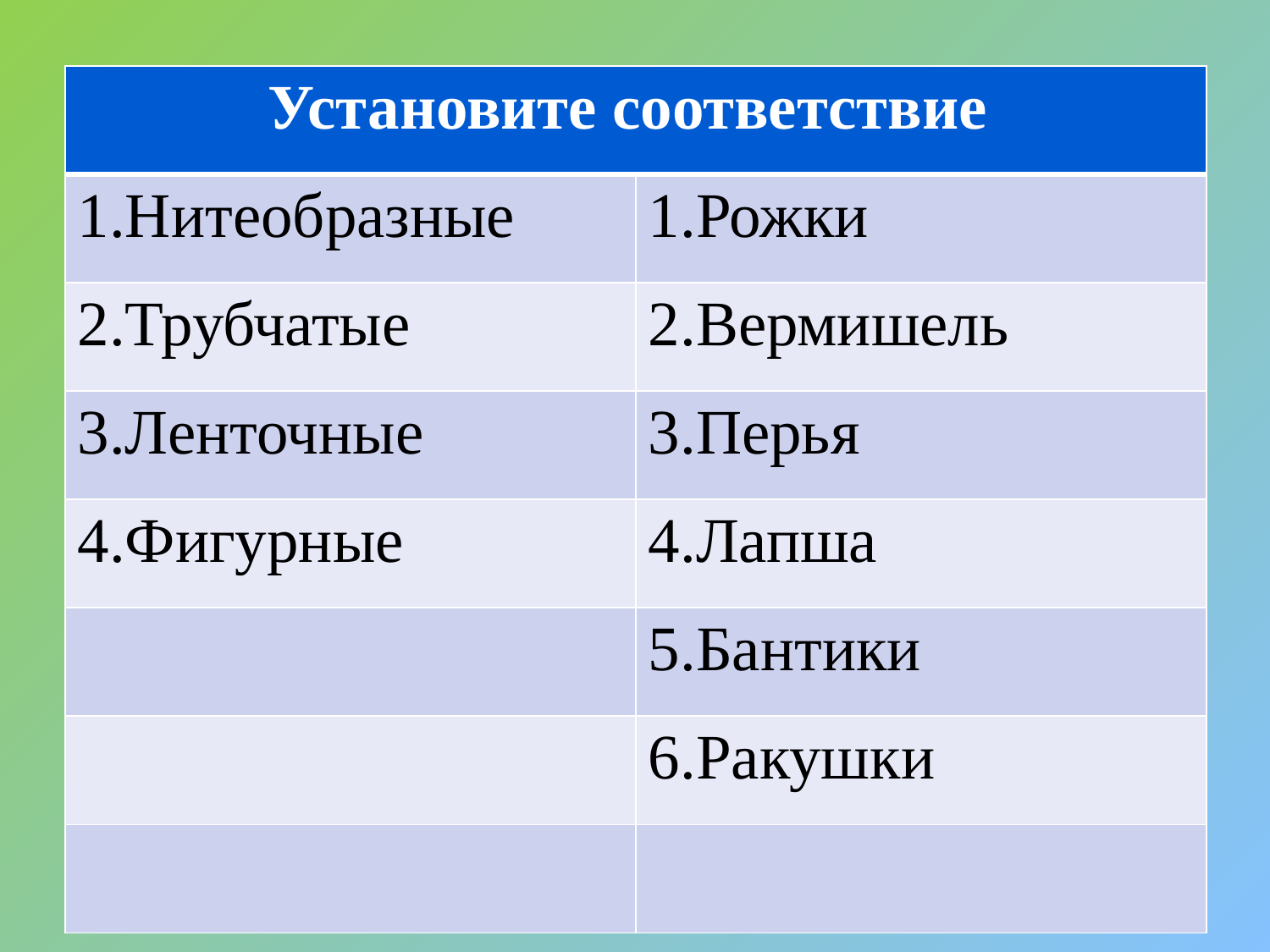

| Установите соответствие |  |
| --- | --- |
| 1.Нитеобразные | 1.Рожки |
| 2.Трубчатые | 2.Вермишель |
| 3.Ленточные | 3.Перья |
| 4.Фигурные | 4.Лапша |
|  | 5.Бантики |
|  | 6.Ракушки |
|  |  |